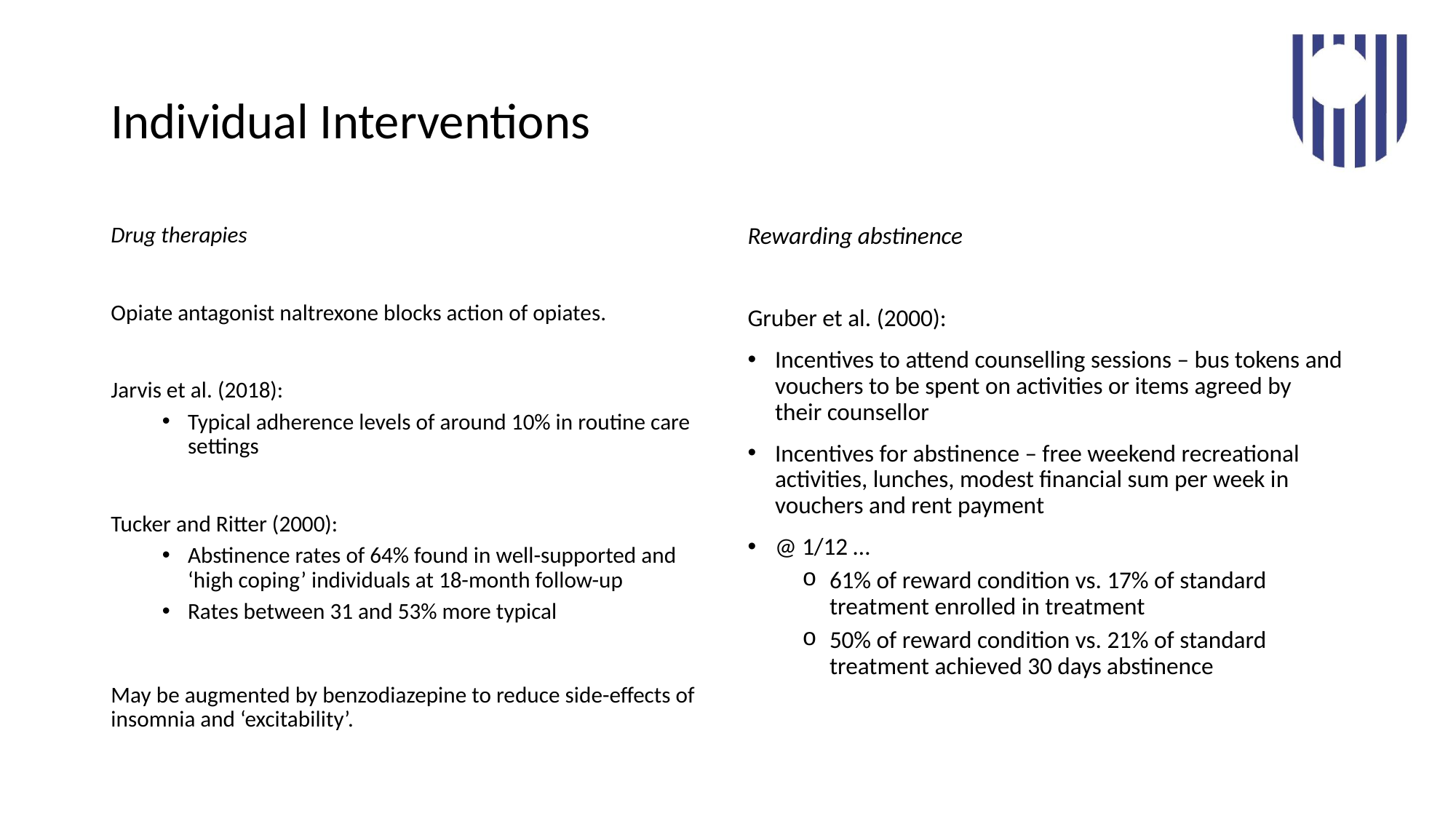

# Individual Interventions
Drug therapies

Opiate antagonist naltrexone blocks action of opiates.

Jarvis et al. (2018):
Typical adherence levels of around 10% in routine care settings

Tucker and Ritter (2000):
Abstinence rates of 64% found in well-supported and ‘high coping’ individuals at 18-month follow-up
Rates between 31 and 53% more typical

May be augmented by benzodiazepine to reduce side-effects of insomnia and ‘excitability’.
Rewarding abstinence

Gruber et al. (2000):
Incentives to attend counselling sessions – bus tokens and vouchers to be spent on activities or items agreed by their counsellor
Incentives for abstinence – free weekend recreational activities, lunches, modest financial sum per week in vouchers and rent payment
@ 1/12 …
61% of reward condition vs. 17% of standard treatment enrolled in treatment
50% of reward condition vs. 21% of standard treatment achieved 30 days abstinence